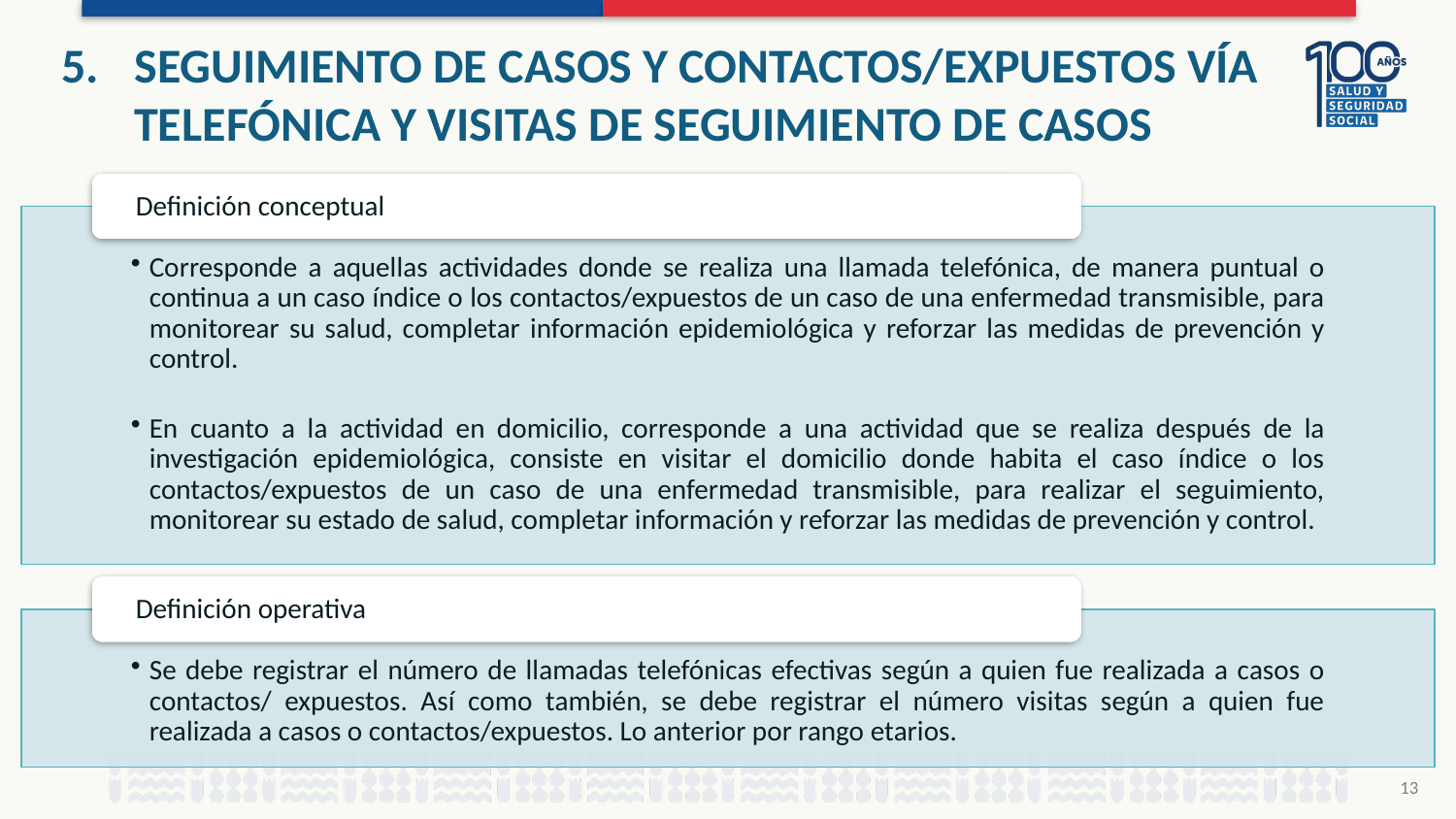

# SEGUIMIENTO DE CASOS Y CONTACTOS/EXPUESTOS VÍA TELEFÓNICA Y VISITAS DE SEGUIMIENTO DE CASOS
Corresponde a aquellas actividades donde se realiza una llamada telefónica, de manera puntual o continua a un caso índice o los contactos/expuestos de un caso de una enfermedad transmisible, para monitorear su salud, completar información epidemiológica y reforzar las medidas de prevención y control.

En cuanto a la actividad en domicilio, corresponde a una actividad que se realiza después de la investigación epidemiológica, consiste en visitar el domicilio donde habita el caso índice o los contactos/expuestos de un caso de una enfermedad transmisible, para realizar el seguimiento, monitorear su estado de salud, completar información y reforzar las medidas de prevención y control.
Definición conceptual
Se debe registrar el número de llamadas telefónicas efectivas según a quien fue realizada a casos o contactos/ expuestos. Así como también, se debe registrar el número visitas según a quien fue realizada a casos o contactos/expuestos. Lo anterior por rango etarios.
Definición operativa
13